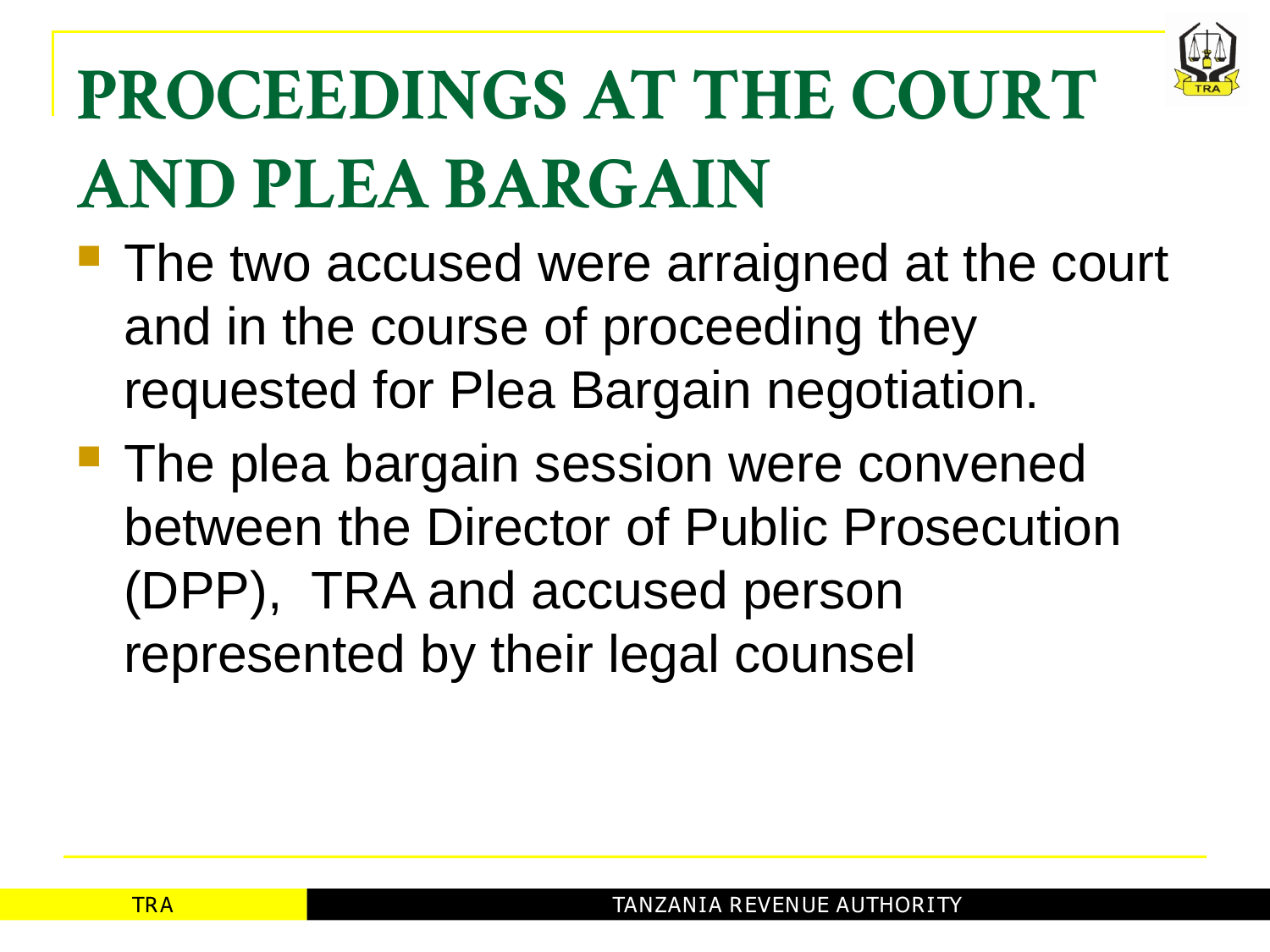

# PROCEEDINGS AT THE COURT AND PLEA BARGAIN
The two accused were arraigned at the court and in the course of proceeding they requested for Plea Bargain negotiation.
The plea bargain session were convened between the Director of Public Prosecution (DPP),  TRA and accused person  represented by their legal counsel